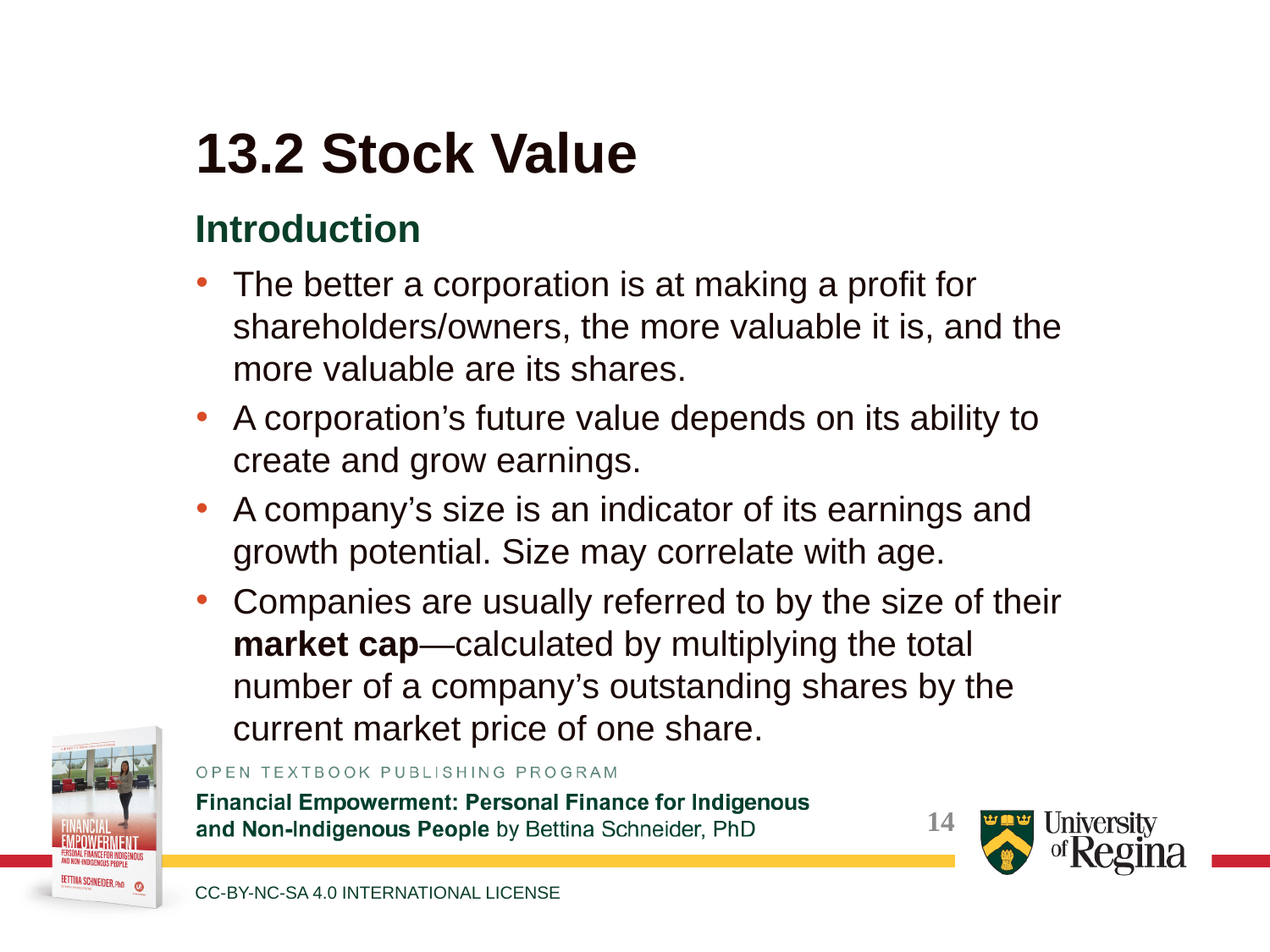

# 13.2 Stock Value
Introduction
The better a corporation is at making a profit for shareholders/owners, the more valuable it is, and the more valuable are its shares.
A corporation’s future value depends on its ability to create and grow earnings.
A company’s size is an indicator of its earnings and growth potential. Size may correlate with age.
Companies are usually referred to by the size of their market cap—calculated by multiplying the total number of a company’s outstanding shares by the current market price of one share.
CC-BY-NC-SA 4.0 INTERNATIONAL LICENSE